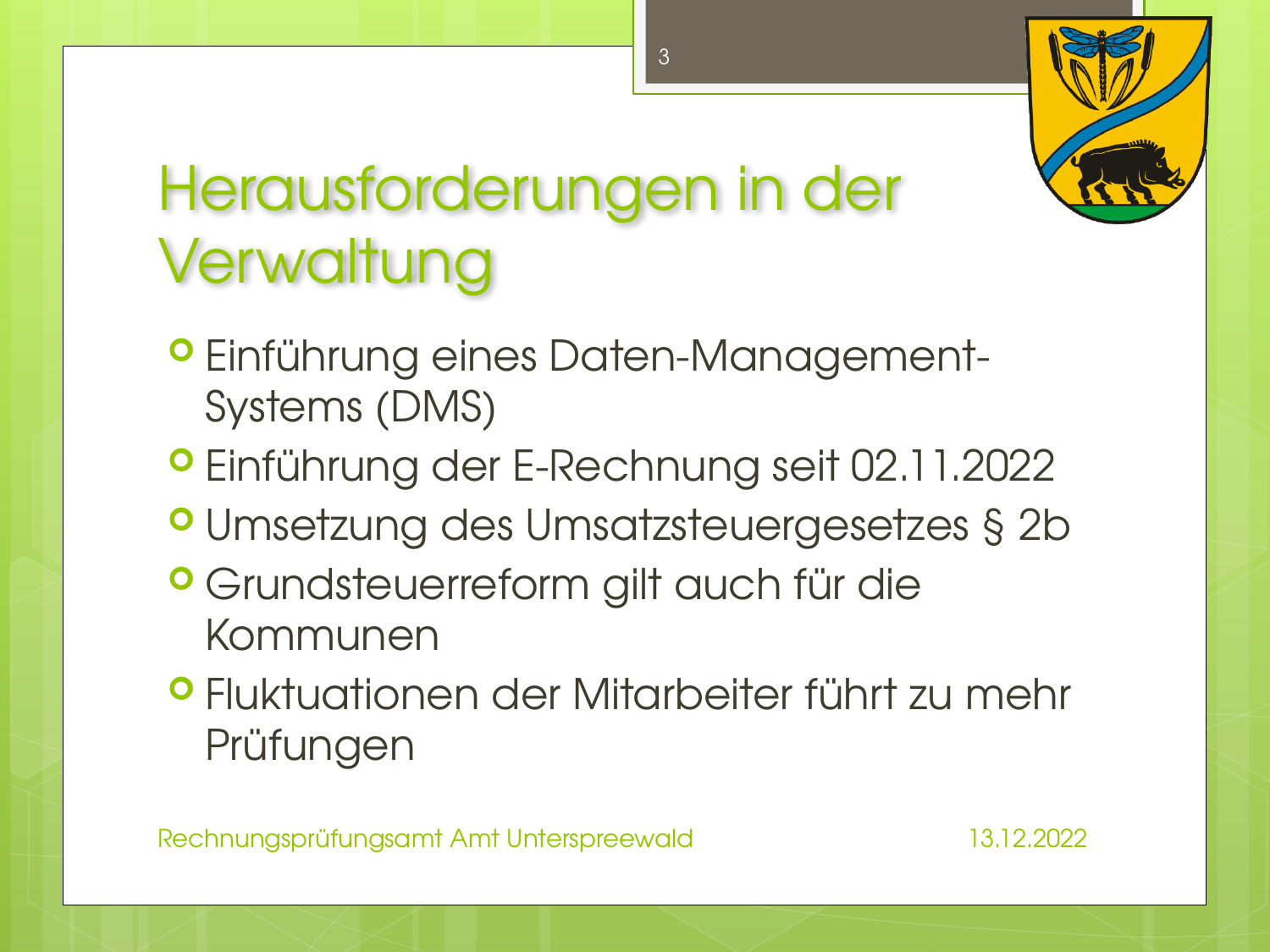

3
# Herausforderungen in der Verwaltung
Einführung eines Daten-Management-Systems (DMS)
Einführung der E-Rechnung seit 02.11.2022
Umsetzung des Umsatzsteuergesetzes § 2b
Grundsteuerreform gilt auch für die Kommunen
Fluktuationen der Mitarbeiter führt zu mehr Prüfungen

Rechnungsprüfungsamt Amt Unterspreewald 	   	       13.12.2022